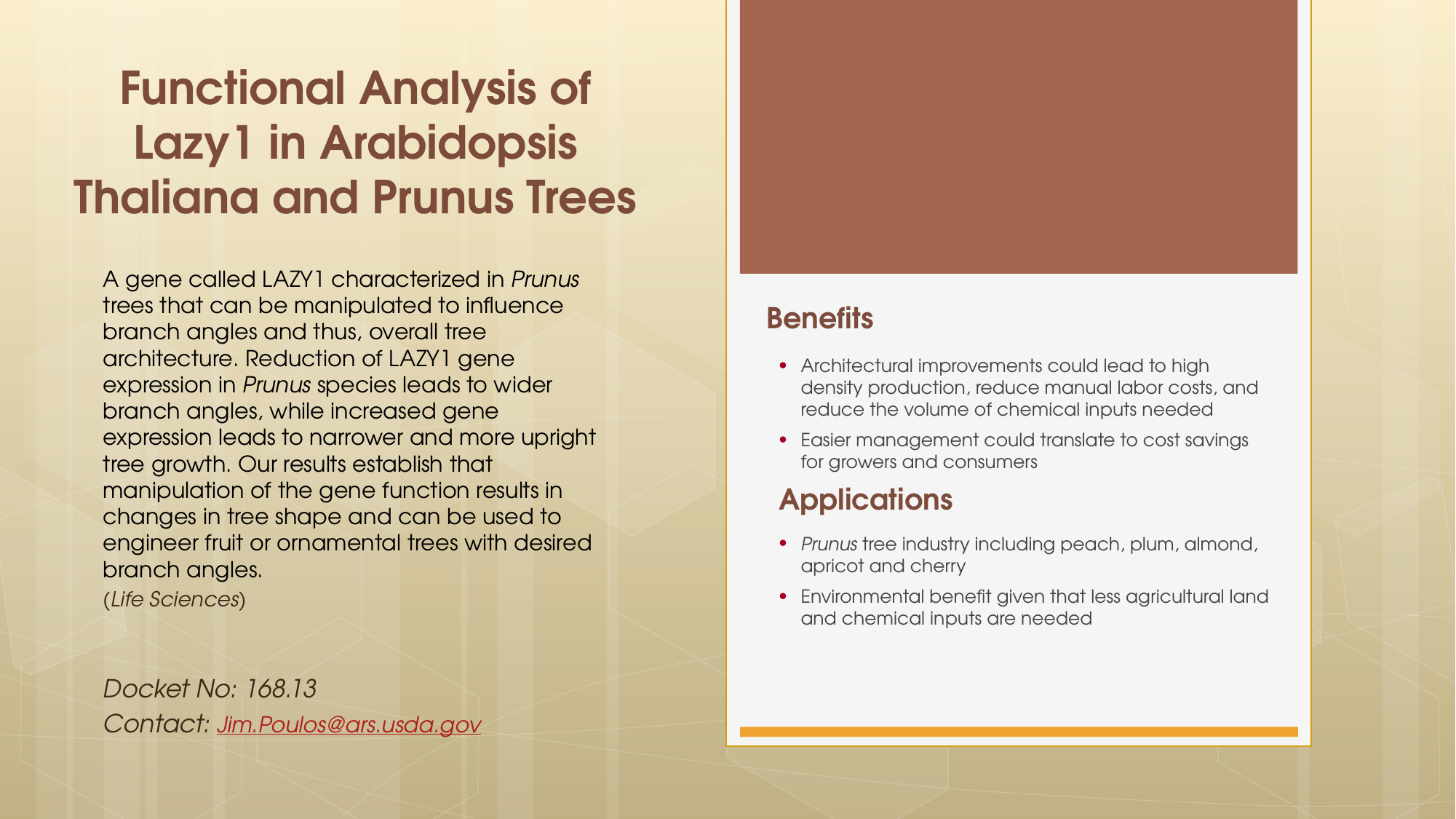

# Functional Analysis of Lazy1 in Arabidopsis Thaliana and Prunus Trees
A gene called LAZY1 characterized in Prunus trees that can be manipulated to influence branch angles and thus, overall tree architecture. Reduction of LAZY1 gene expression in Prunus species leads to wider branch angles, while increased gene expression leads to narrower and more upright tree growth. Our results establish that manipulation of the gene function results in changes in tree shape and can be used to engineer fruit or ornamental trees with desired branch angles.
(Life Sciences)

Docket No: 168.13
Contact: Jim.Poulos@ars.usda.gov

Benefits

Architectural improvements could lead to high density production, reduce manual labor costs, and reduce the volume of chemical inputs needed
Easier management could translate to cost savings for growers and consumers
Applications

Prunus tree industry including peach, plum, almond, apricot and cherry
Environmental benefit given that less agricultural land and chemical inputs are needed